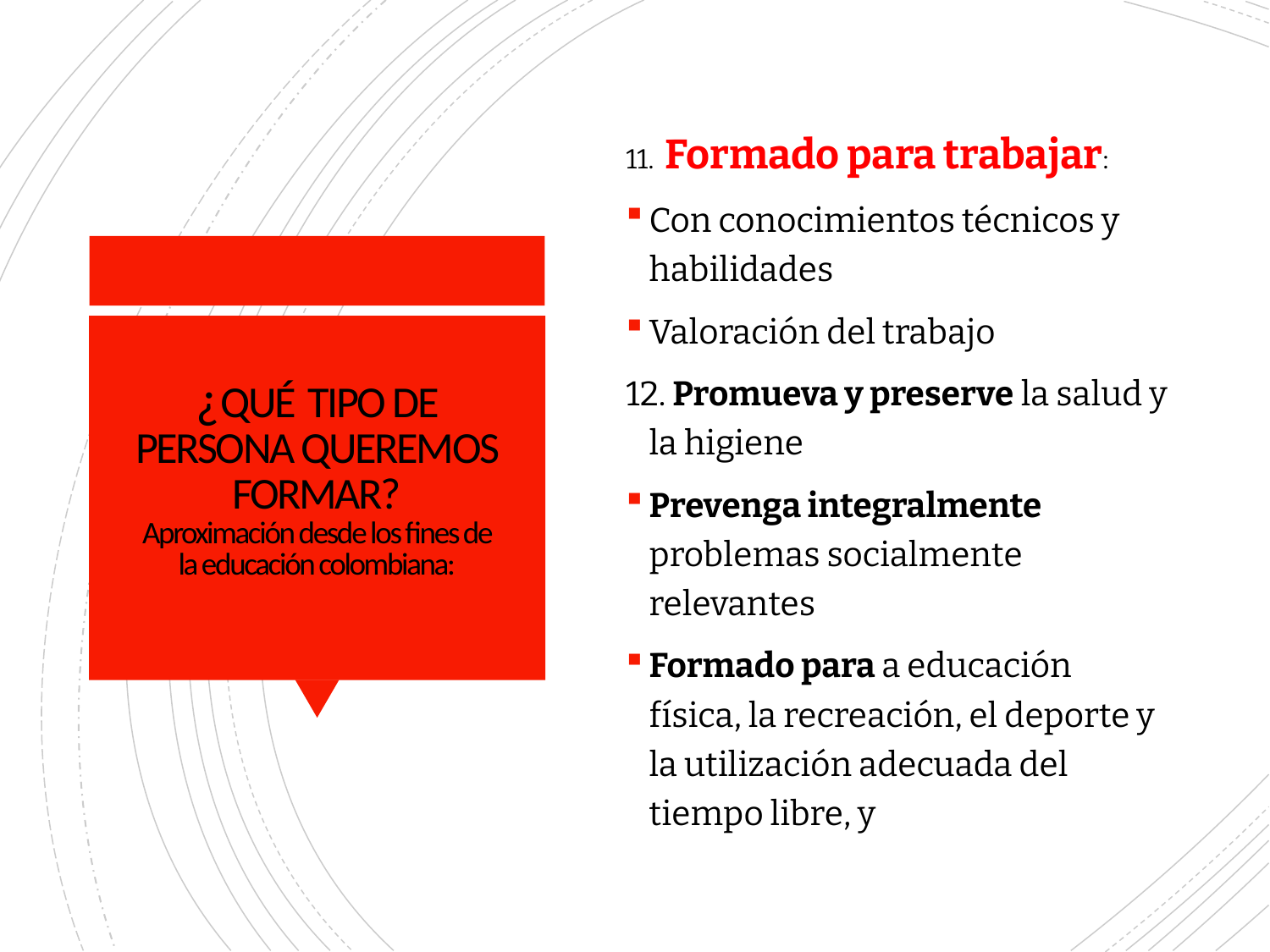

11.  Formado para trabajar:
Con conocimientos técnicos y habilidades
Valoración del trabajo
12. Promueva y preserve la salud y la higiene
Prevenga integralmente problemas socialmente relevantes
Formado para a educación física, la recreación, el deporte y la utilización adecuada del tiempo libre, y

# ¿QUÉ TIPO DE PERSONA QUEREMOS FORMAR? Aproximación desde los fines de la educación colombiana: